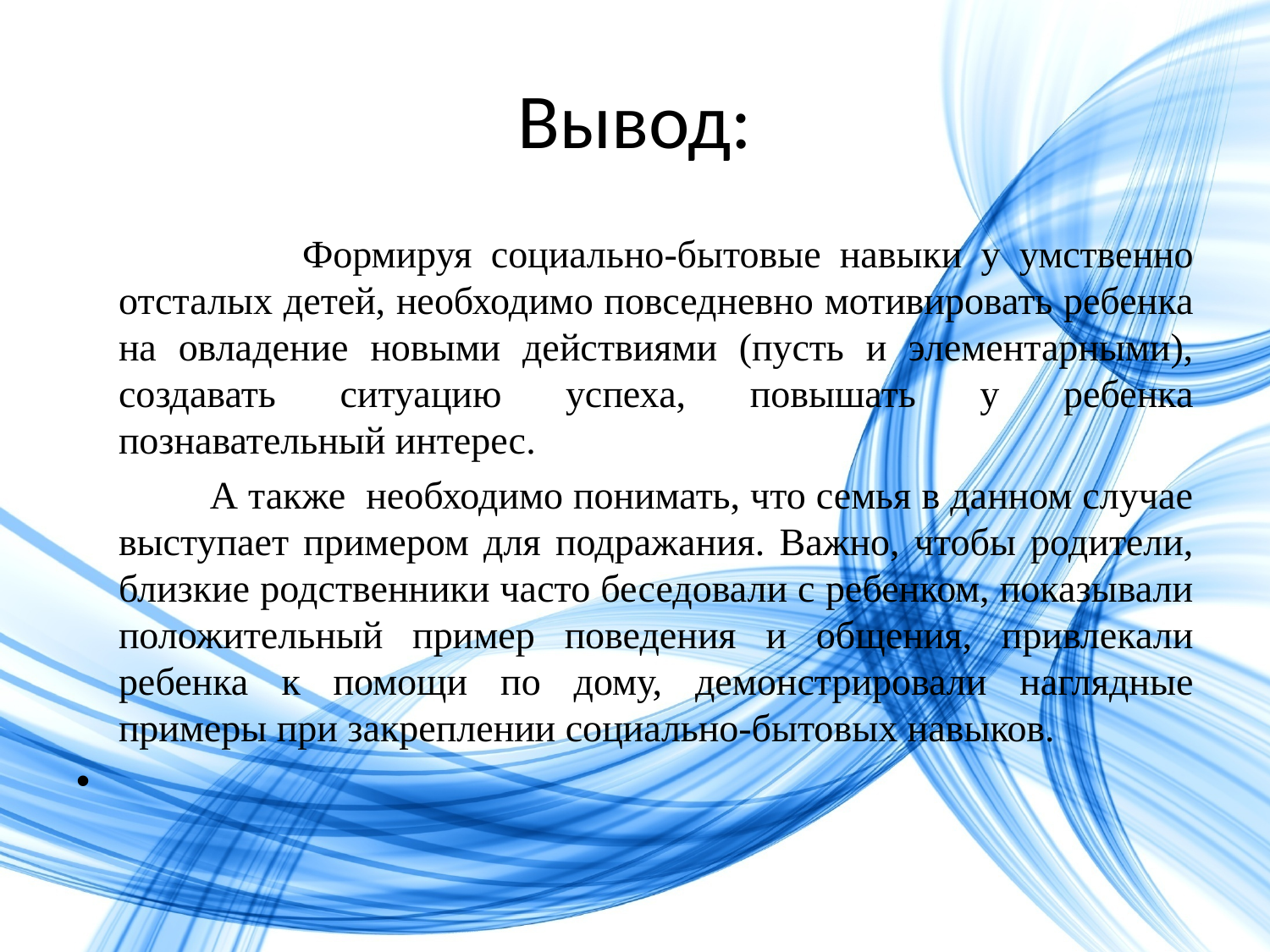

# Вывод:
            Формируя социально-бытовые навыки у умственно отсталых детей, необходимо повседневно мотивировать ребенка на овладение новыми действиями (пусть и элементарными), создавать ситуацию успеха, повышать у ребенка познавательный интерес.
             А также  необходимо понимать, что семья в данном случае выступает примером для подражания. Важно, чтобы родители, близкие родственники часто беседовали с ребенком, показывали положительный пример поведения и общения, привлекали ребенка к помощи по дому, демонстрировали наглядные примеры при закреплении социально-бытовых навыков.